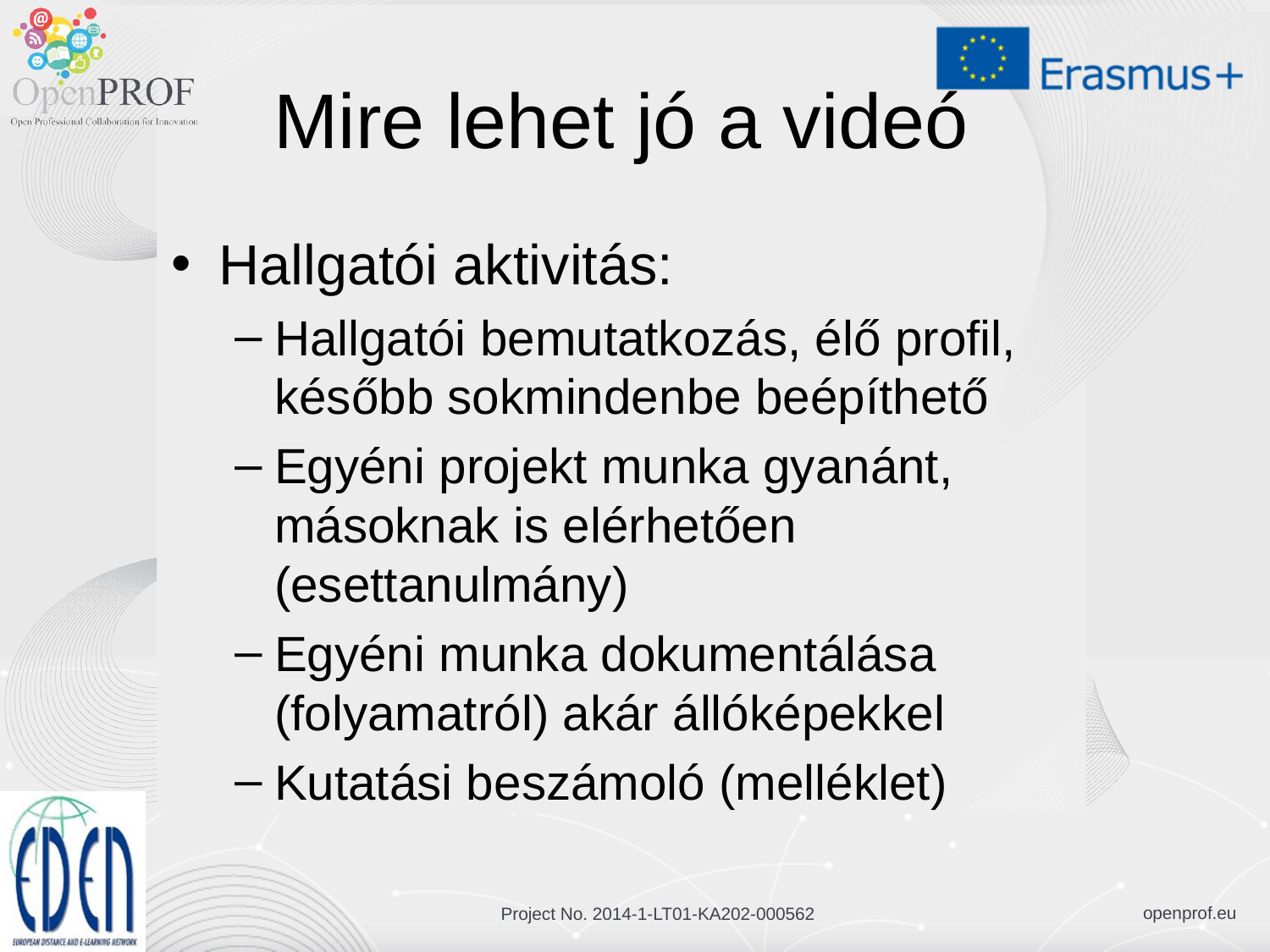

# Mire lehet jó a videó
Hallgatói aktivitás:
Hallgatói bemutatkozás, élő profil, később sokmindenbe beépíthető
Egyéni projekt munka gyanánt, másoknak is elérhetően (esettanulmány)
Egyéni munka dokumentálása (folyamatról) akár állóképekkel
Kutatási beszámoló (melléklet)